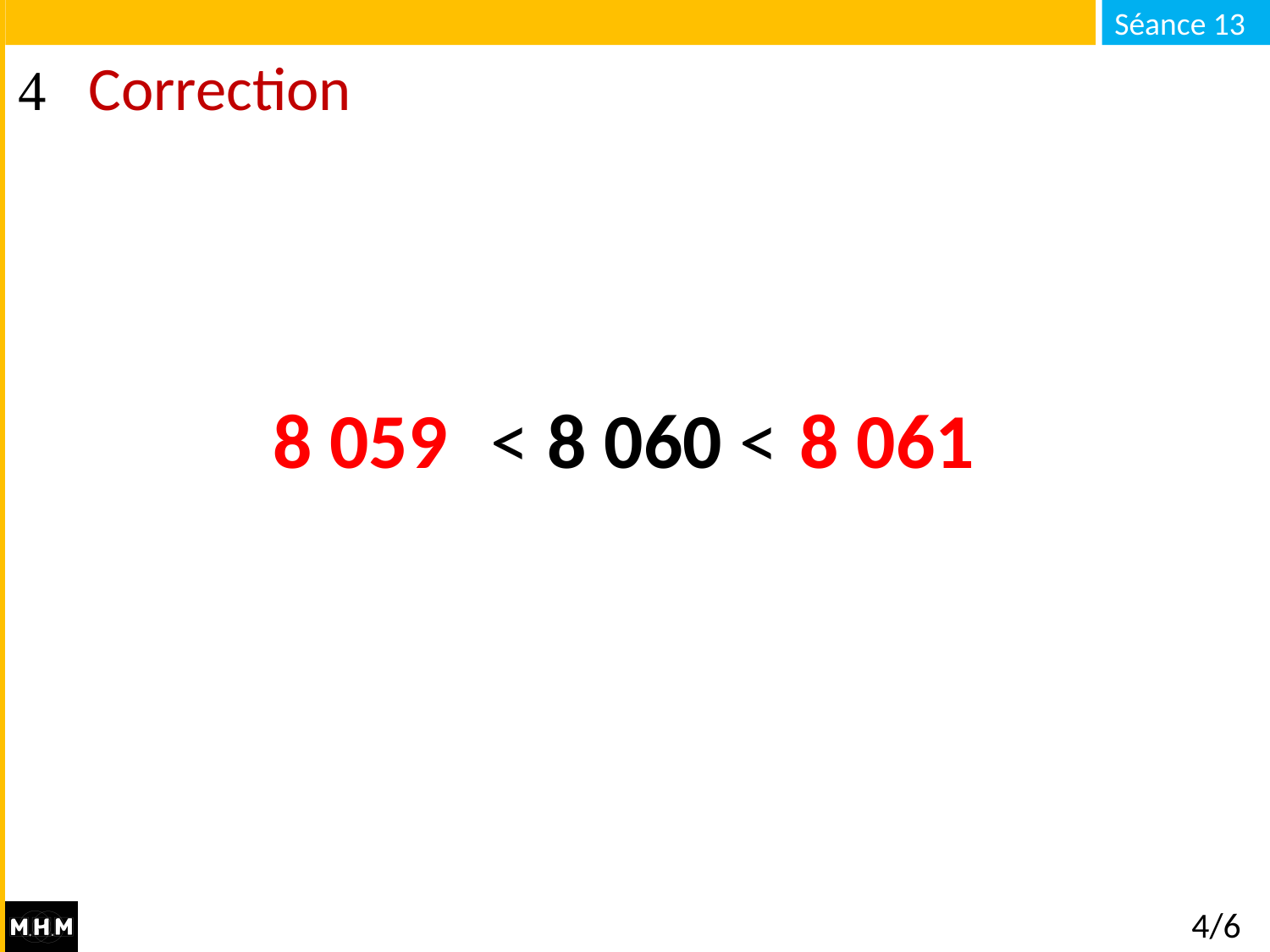

# Correction
8 061
8 059
… < 8 060 < …
4/6